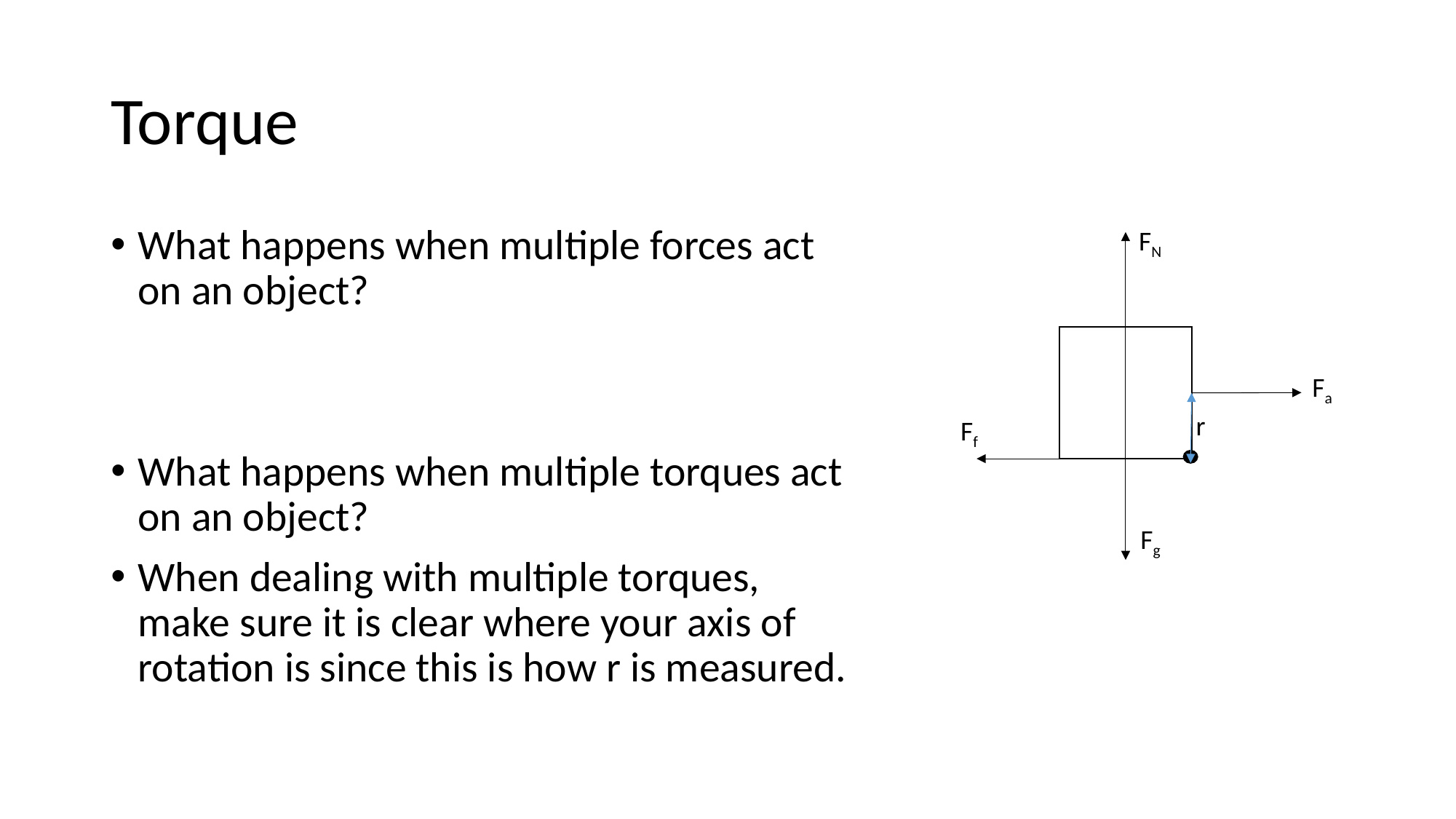

# Torque
What happens when multiple forces act on an object?

What happens when multiple torques act on an object?
When dealing with multiple torques, make sure it is clear where your axis of rotation is since this is how r is measured.
FN

Fa
Ff
Fg
r